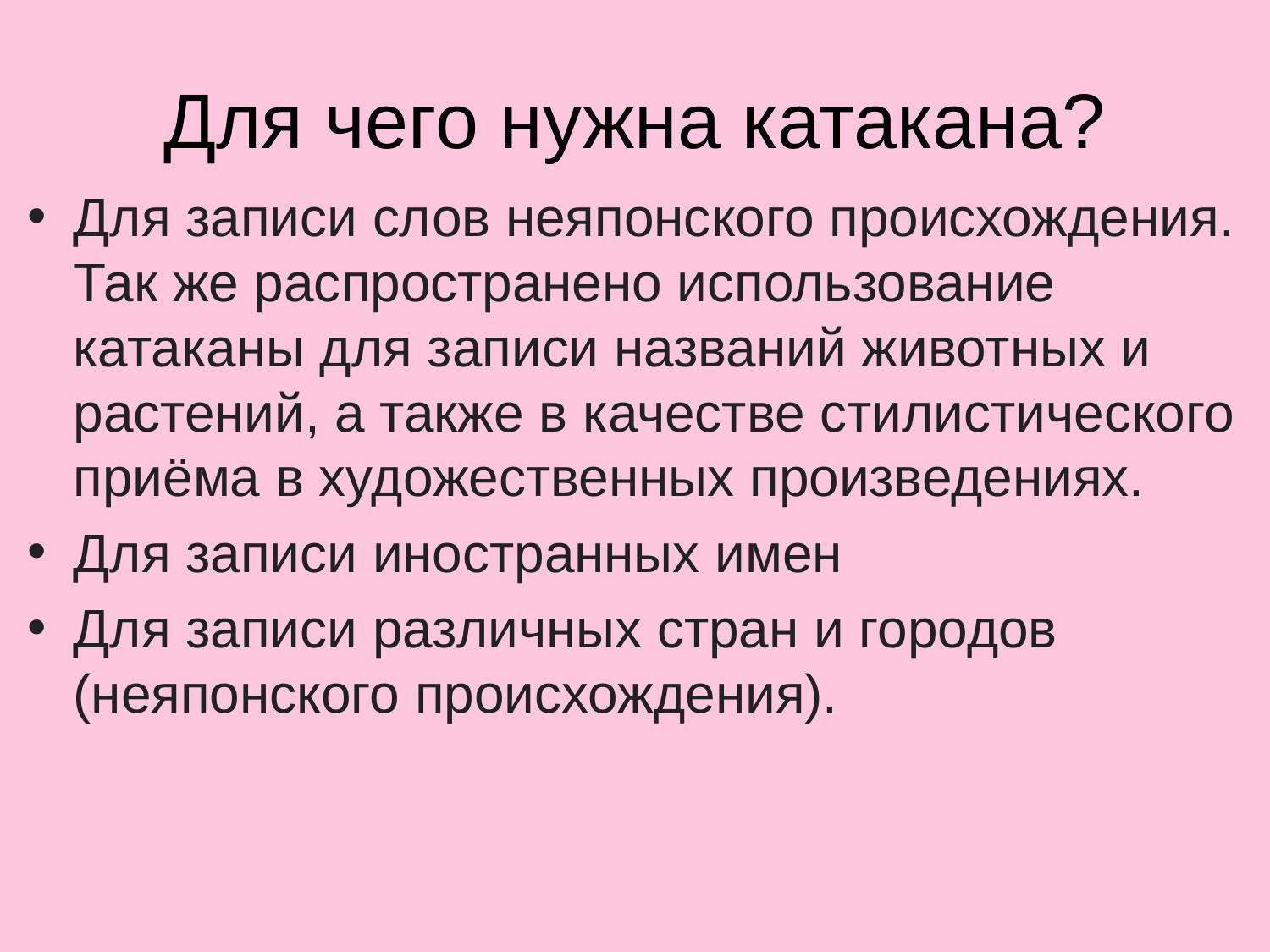

# Для чего нужна катакана?
Для записи слов неяпонского происхождения. Так же распространено использование катаканы для записи названий животных и растений, а также в качестве стилистического приёма в художественных произведениях.
Для записи иностранных имен
Для записи различных стран и городов (неяпонского происхождения).